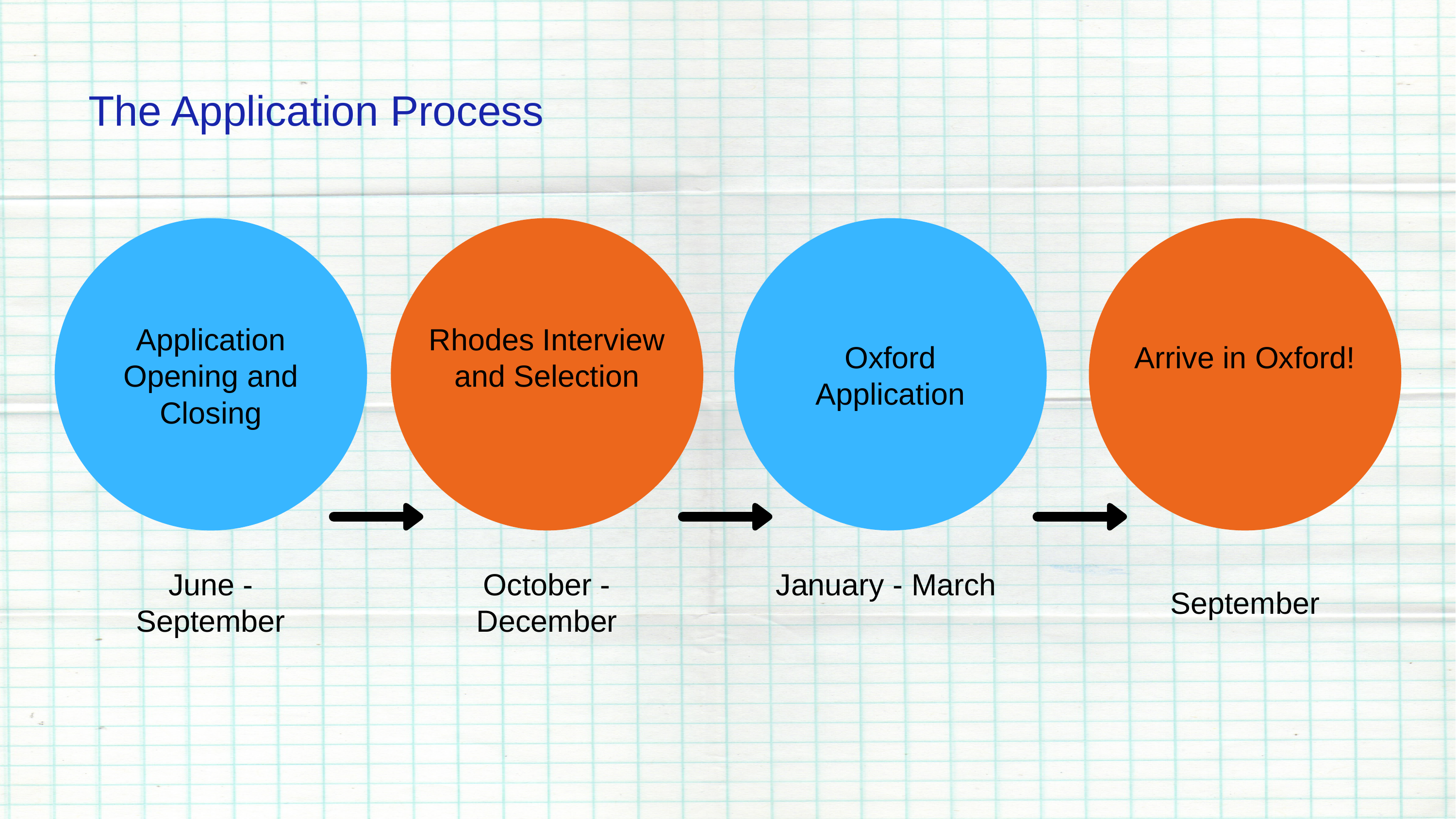

The Application Process

Application Opening and Closing
Rhodes Interview and Selection
Oxford Application
Arrive in Oxford!

June - September
October - December
January - March
September